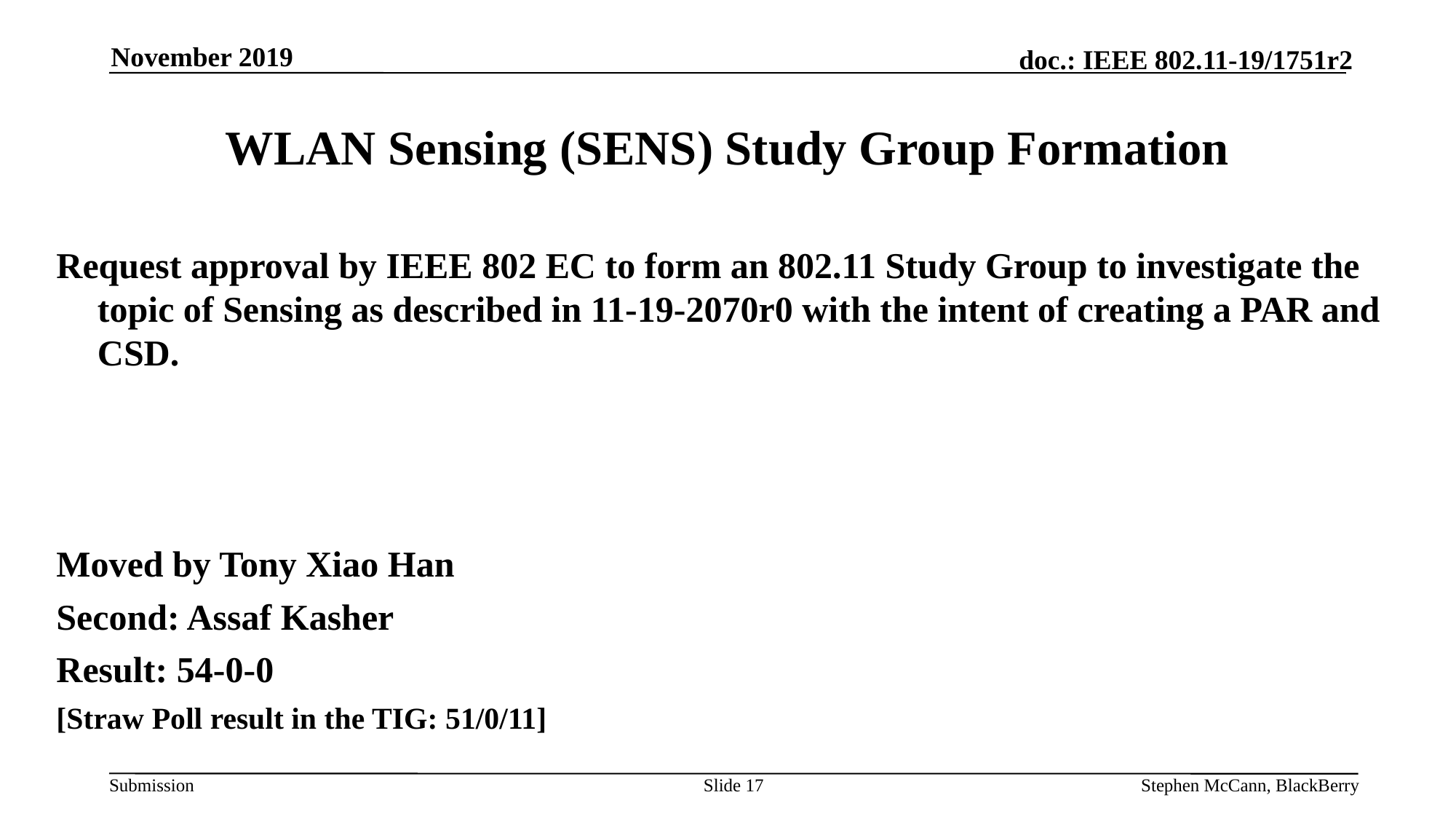

November 2019
# WLAN Sensing (SENS) Study Group Formation
Request approval by IEEE 802 EC to form an 802.11 Study Group to investigate the topic of Sensing as described in 11-19-2070r0 with the intent of creating a PAR and CSD.

Moved by Tony Xiao Han
Second: Assaf Kasher
Result: 54-0-0
[Straw Poll result in the TIG: 51/0/11]

Slide 17
Stephen McCann, BlackBerry